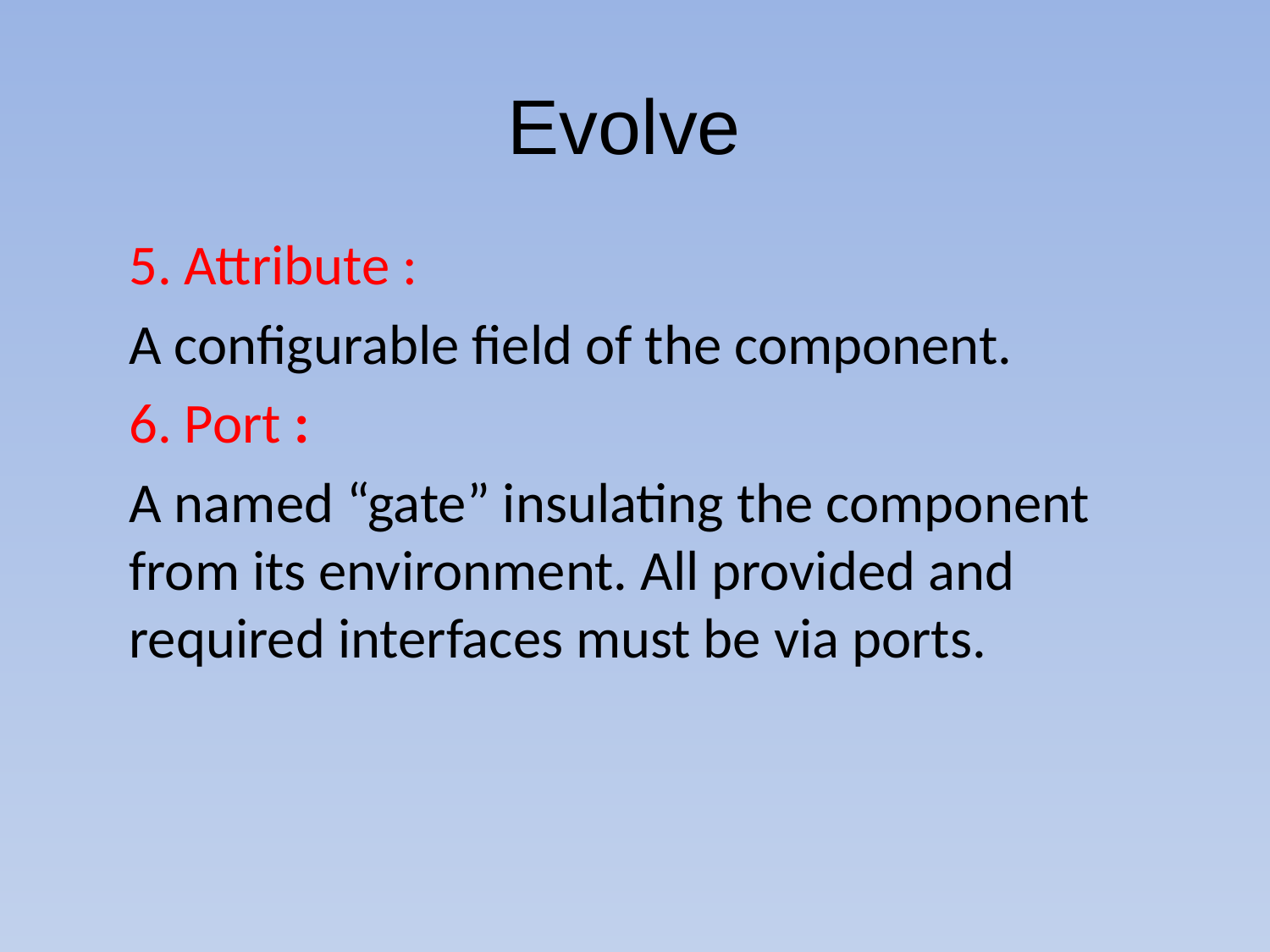

# Evolve
5. Attribute :
A configurable field of the component.
6. Port :
A named “gate” insulating the component from its environment. All provided and required interfaces must be via ports.